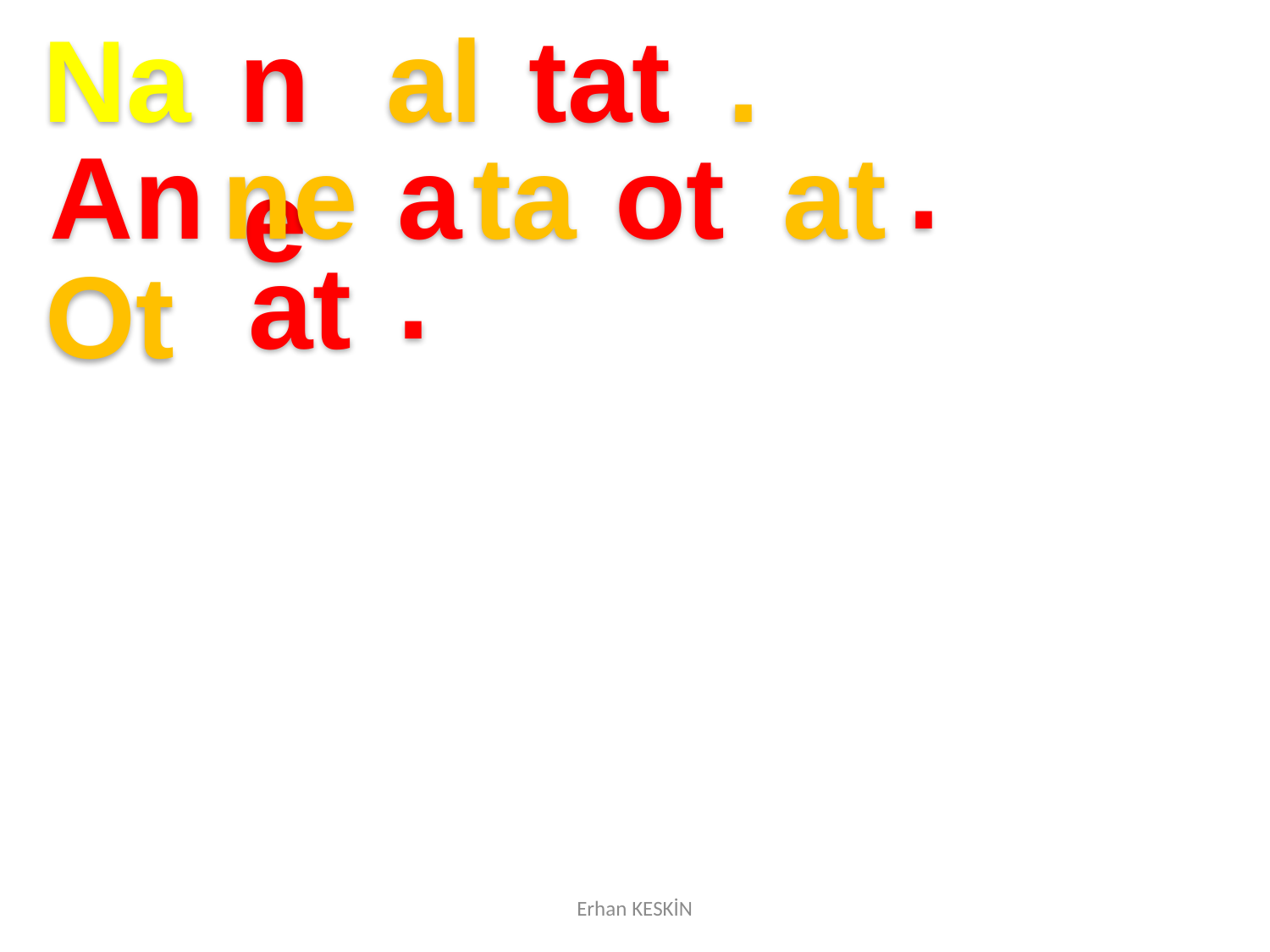

Na
ne
al
tat
.
.
An
ne
a
ta
ot
at
.
at
Ot
Erhan KESKİN